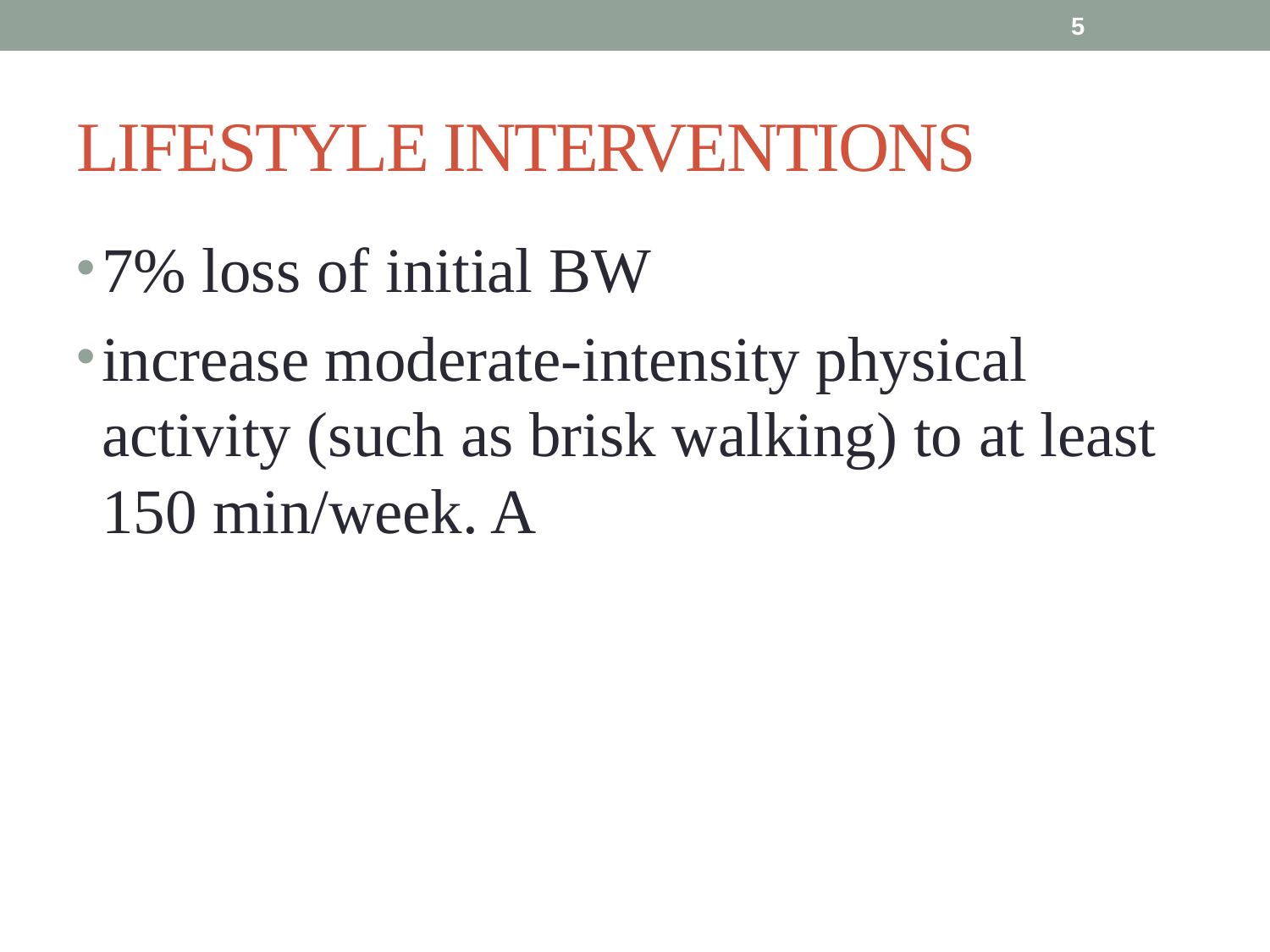

5
# LIFESTYLE INTERVENTIONS
7% loss of initial BW
increase moderate-intensity physical activity (such as brisk walking) to at least 150 min/week. A